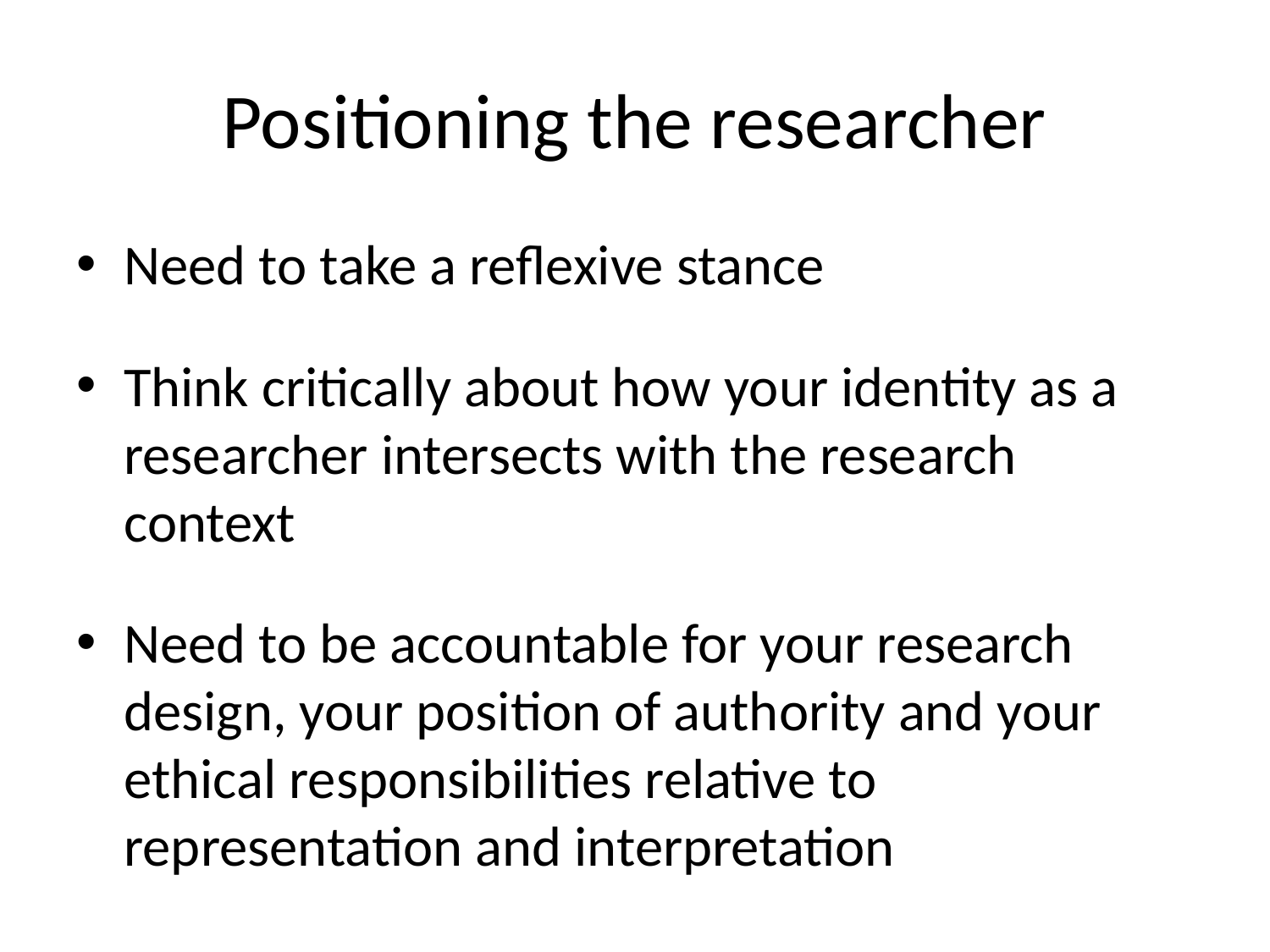

# Positioning the researcher
Need to take a reflexive stance
Think critically about how your identity as a researcher intersects with the research context
Need to be accountable for your research design, your position of authority and your ethical responsibilities relative to representation and interpretation